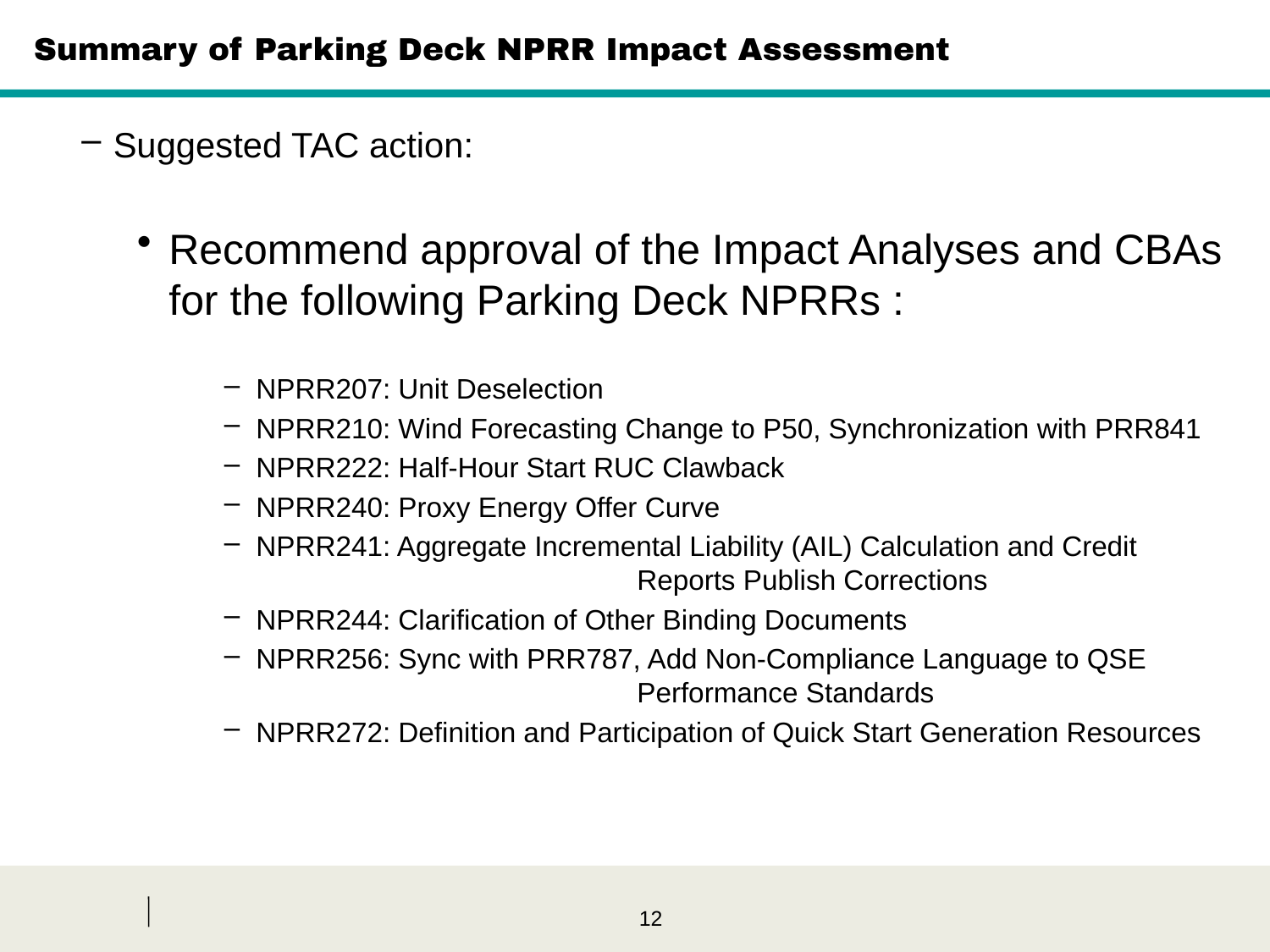

# Summary of Parking Deck NPRR Impact Assessment
Suggested TAC action:

Recommend approval of the Impact Analyses and CBAs for the following Parking Deck NPRRs :

NPRR207: Unit Deselection
NPRR210: Wind Forecasting Change to P50, Synchronization with PRR841
NPRR222: Half-Hour Start RUC Clawback
NPRR240: Proxy Energy Offer Curve
NPRR241: Aggregate Incremental Liability (AIL) Calculation and Credit 			Reports Publish Corrections
NPRR244: Clarification of Other Binding Documents
NPRR256: Sync with PRR787, Add Non-Compliance Language to QSE 			Performance Standards
NPRR272: Definition and Participation of Quick Start Generation Resources